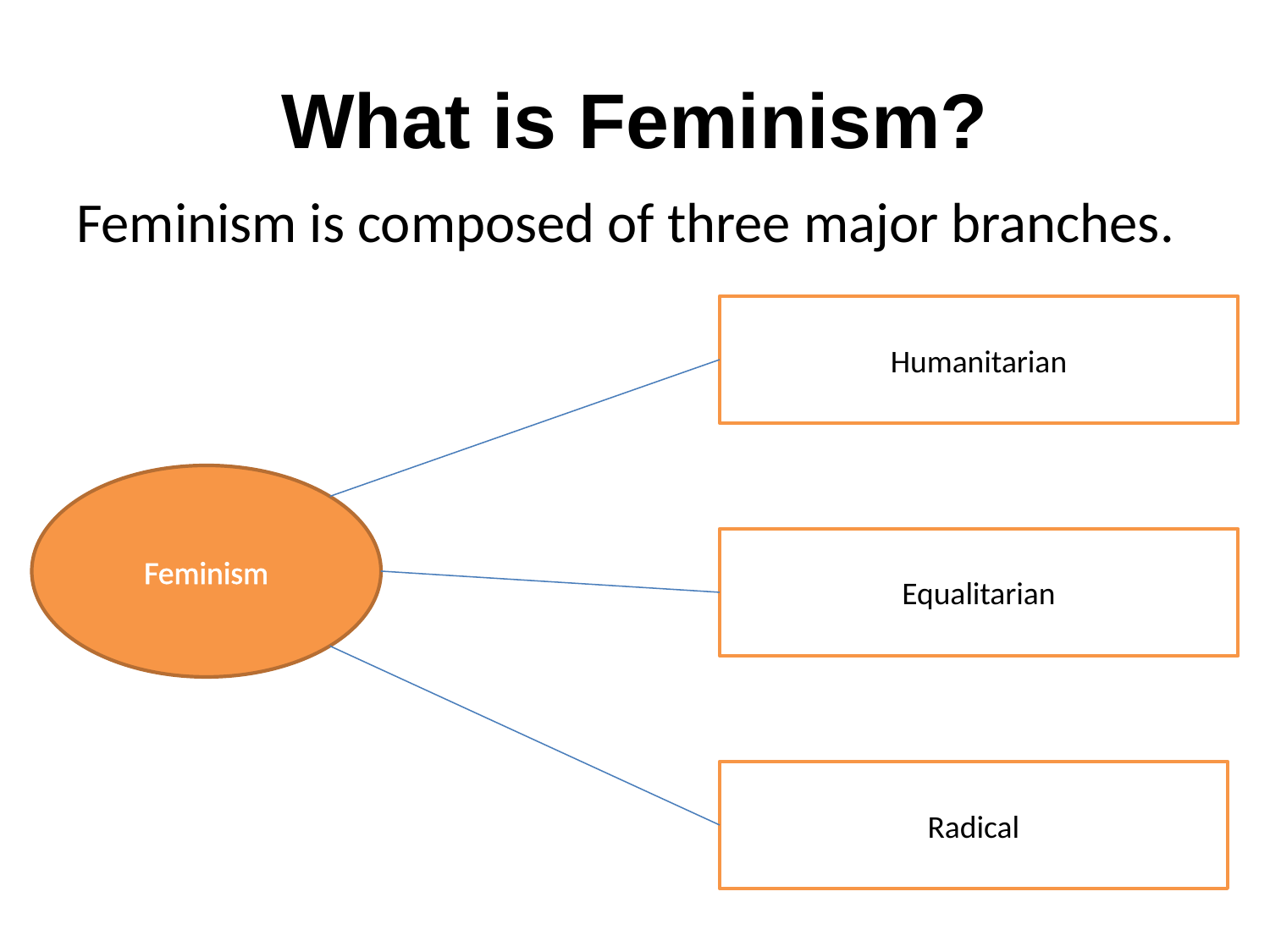

# What is Feminism?
Feminism is composed of three major branches.
Humanitarian
Feminism
Equalitarian
Radical